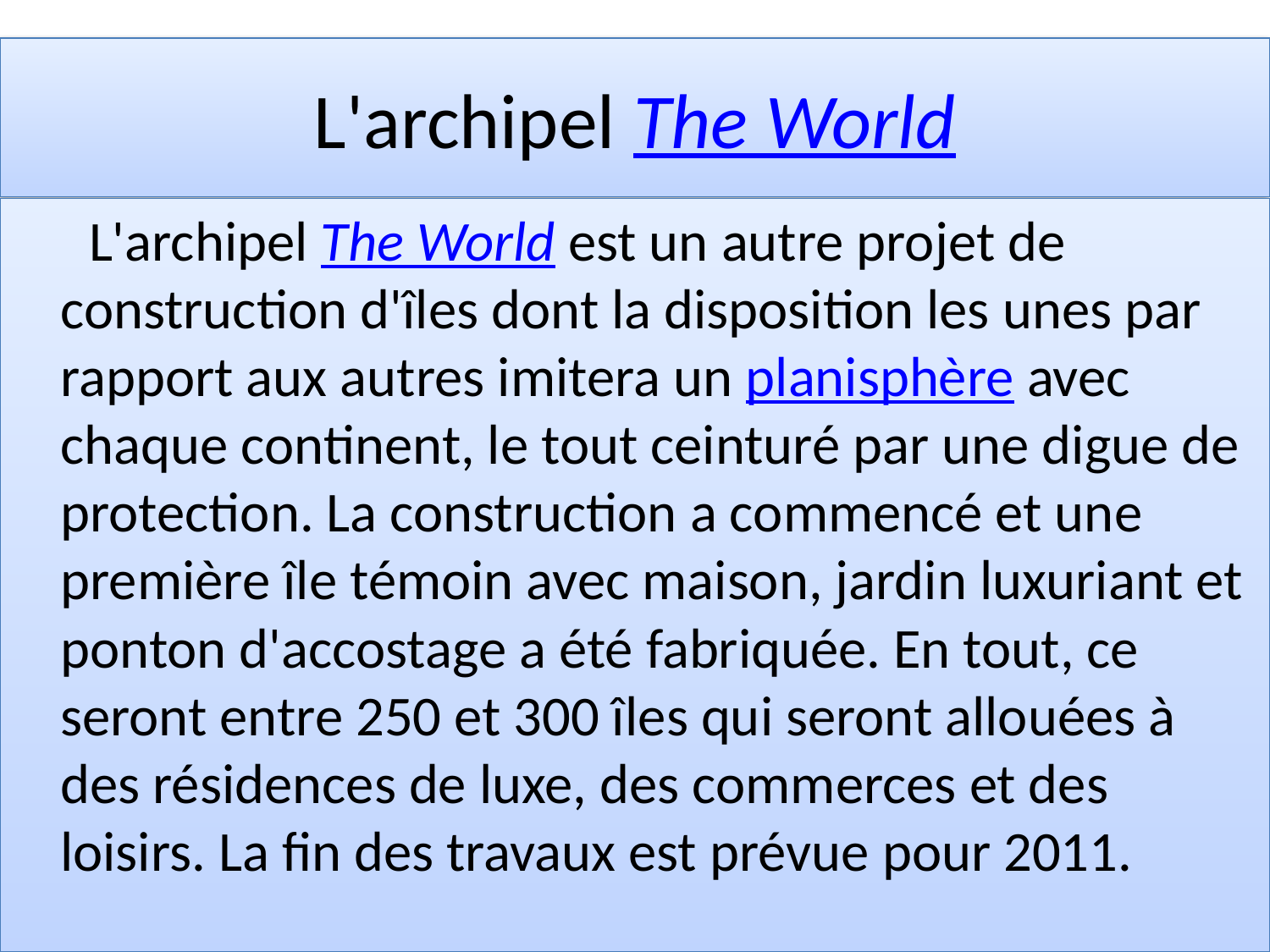

# L'archipel The World
      L'archipel The World est un autre projet de construction d'îles dont la disposition les unes par rapport aux autres imitera un planisphère avec chaque continent, le tout ceinturé par une digue de protection. La construction a commencé et une première île témoin avec maison, jardin luxuriant et ponton d'accostage a été fabriquée. En tout, ce seront entre 250 et 300 îles qui seront allouées à des résidences de luxe, des commerces et des loisirs. La fin des travaux est prévue pour 2011.